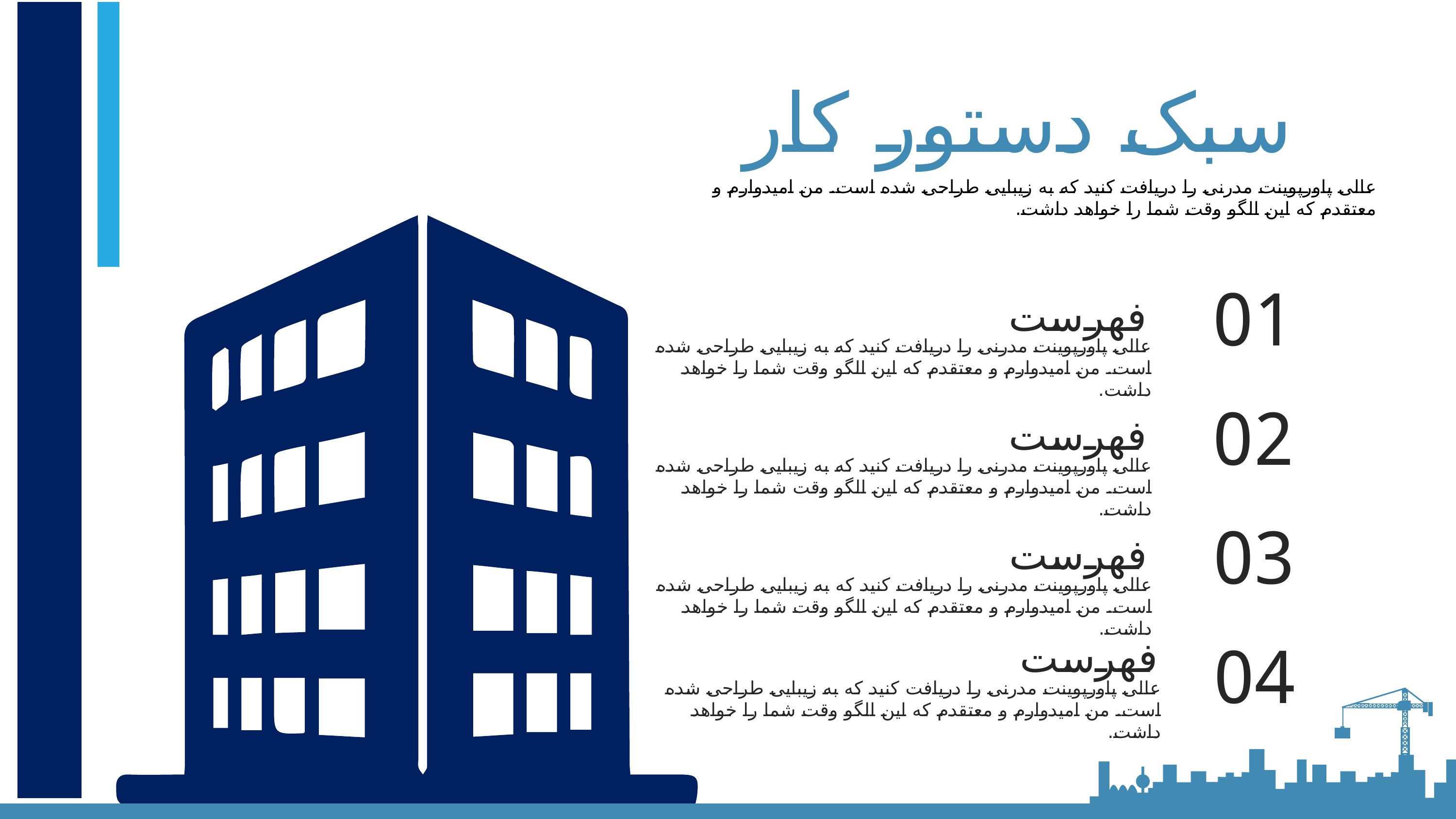

سبک دستور کار
عالی پاورپوینت مدرنی را دریافت کنید که به زیبایی طراحی شده است. من امیدوارم و معتقدم که این الگو وقت شما را خواهد داشت.

01
فهرست
عالی پاورپوینت مدرنی را دریافت کنید که به زیبایی طراحی شده است. من امیدوارم و معتقدم که این الگو وقت شما را خواهد داشت.
02
فهرست
عالی پاورپوینت مدرنی را دریافت کنید که به زیبایی طراحی شده است. من امیدوارم و معتقدم که این الگو وقت شما را خواهد داشت.
03
فهرست
عالی پاورپوینت مدرنی را دریافت کنید که به زیبایی طراحی شده است. من امیدوارم و معتقدم که این الگو وقت شما را خواهد داشت.
04
فهرست
عالی پاورپوینت مدرنی را دریافت کنید که به زیبایی طراحی شده است. من امیدوارم و معتقدم که این الگو وقت شما را خواهد داشت.